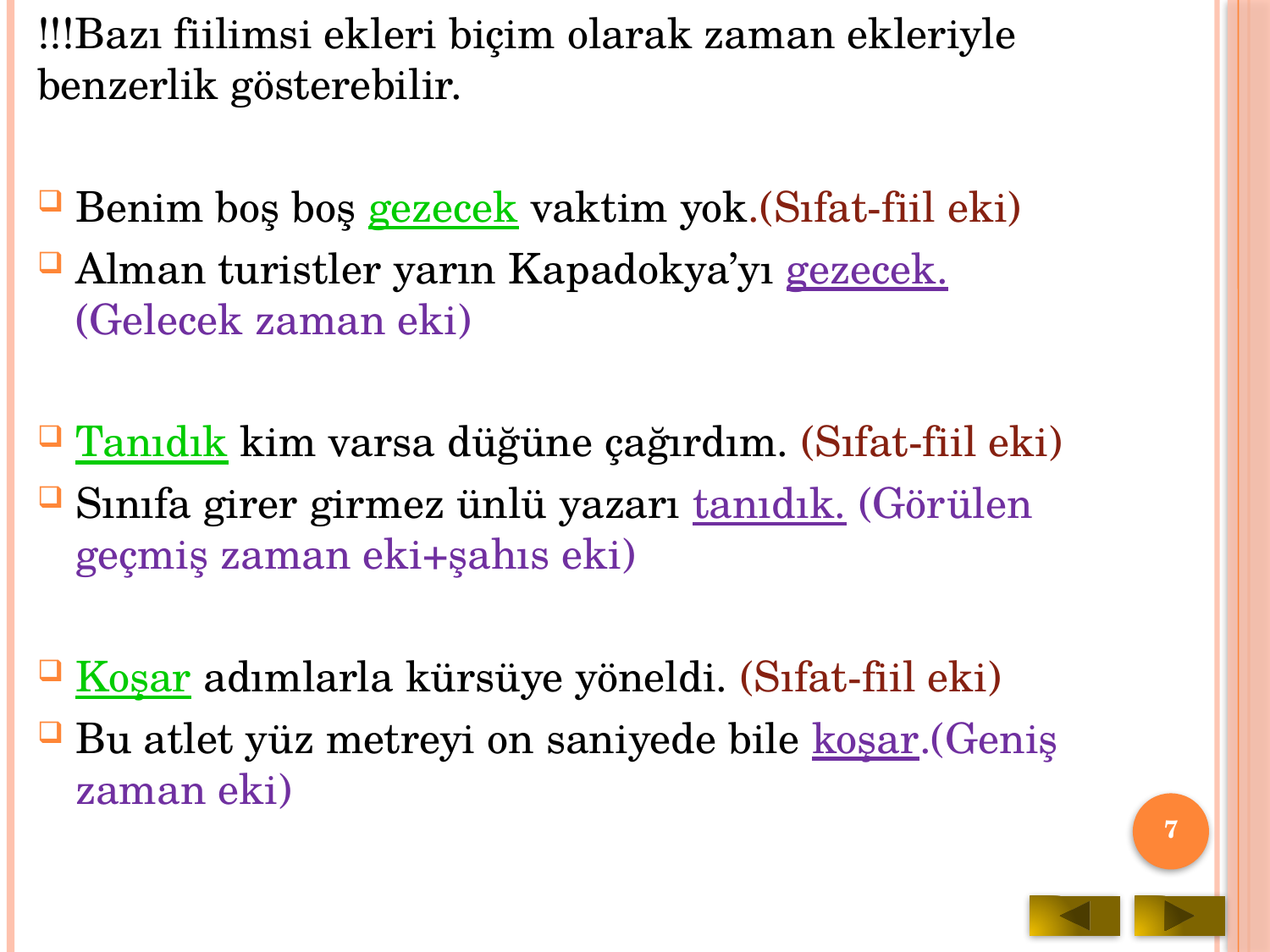

!!!Bazı fiilimsi ekleri biçim olarak zaman ekleriyle benzerlik gösterebilir.

Benim boş boş gezecek vaktim yok.(Sıfat-fiil eki)
Alman turistler yarın Kapadokya’yı gezecek. (Gelecek zaman eki)

Tanıdık kim varsa düğüne çağırdım. (Sıfat-fiil eki)
Sınıfa girer girmez ünlü yazarı tanıdık. (Görülen geçmiş zaman eki+şahıs eki)

Koşar adımlarla kürsüye yöneldi. (Sıfat-fiil eki)
Bu atlet yüz metreyi on saniyede bile koşar.(Geniş zaman eki)

7